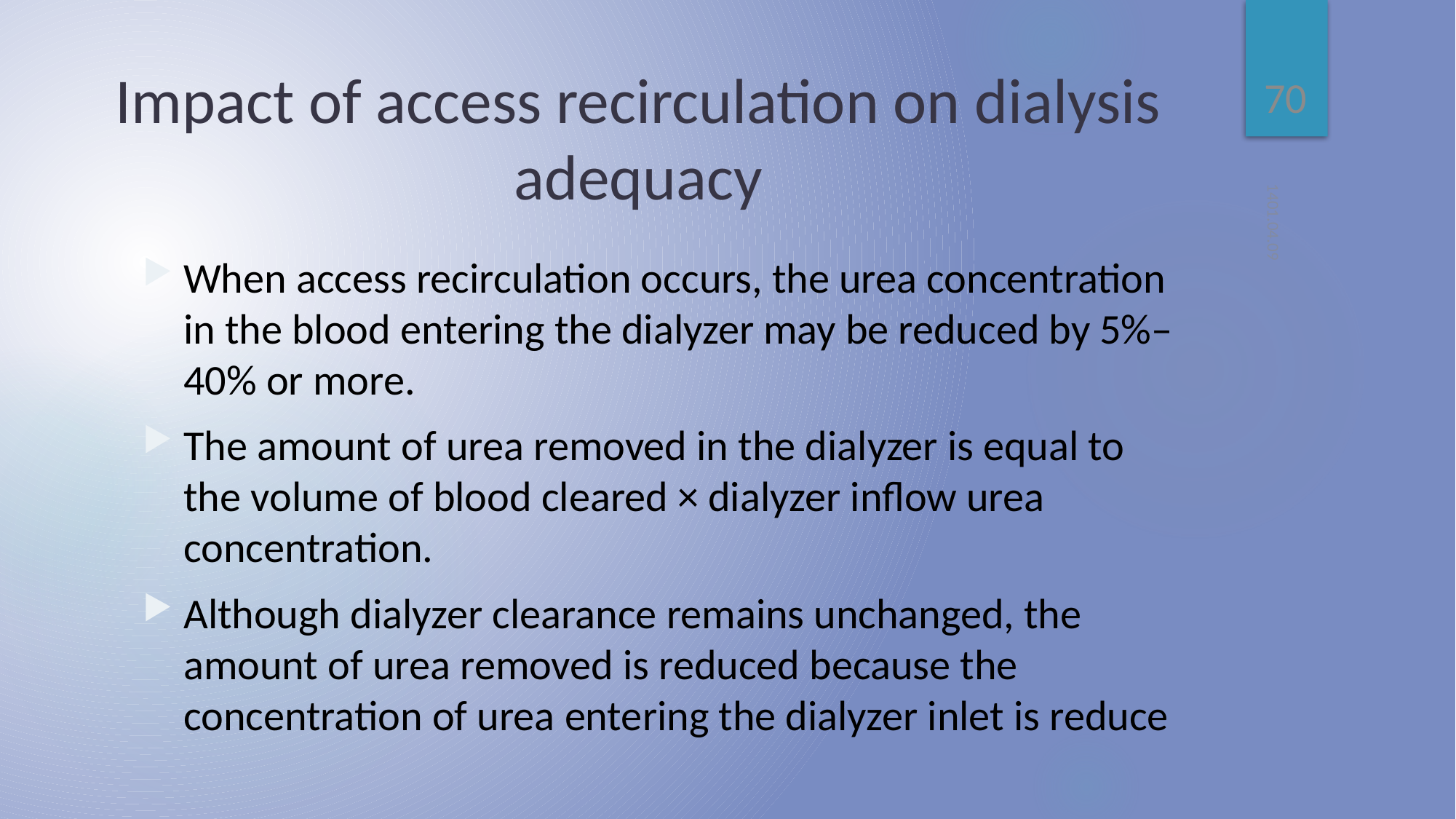

70
# Impact of access recirculation on dialysis adequacy
1401.04.09
When access recirculation occurs, the urea concentration in the blood entering the dialyzer may be reduced by 5%–40% or more.
The amount of urea removed in the dialyzer is equal to the volume of blood cleared × dialyzer inflow urea concentration.
Although dialyzer clearance remains unchanged, the amount of urea removed is reduced because the concentration of urea entering the dialyzer inlet is reduce